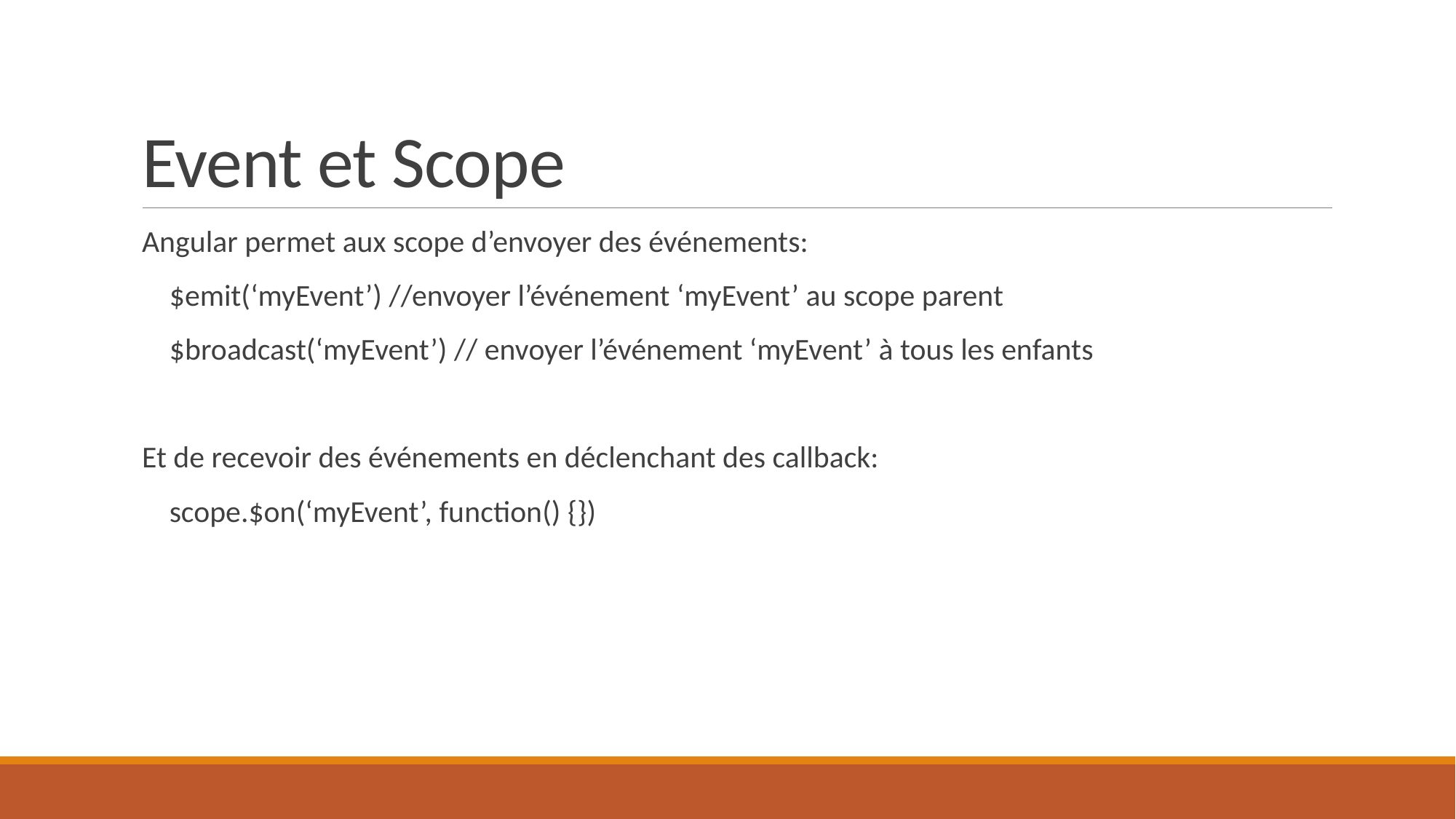

# Event et Scope
Angular permet aux scope d’envoyer des événements:
    $emit(‘myEvent’) //envoyer l’événement ‘myEvent’ au scope parent
    $broadcast(‘myEvent’) // envoyer l’événement ‘myEvent’ à tous les enfants

Et de recevoir des événements en déclenchant des callback:
    scope.$on(‘myEvent’, function() {})